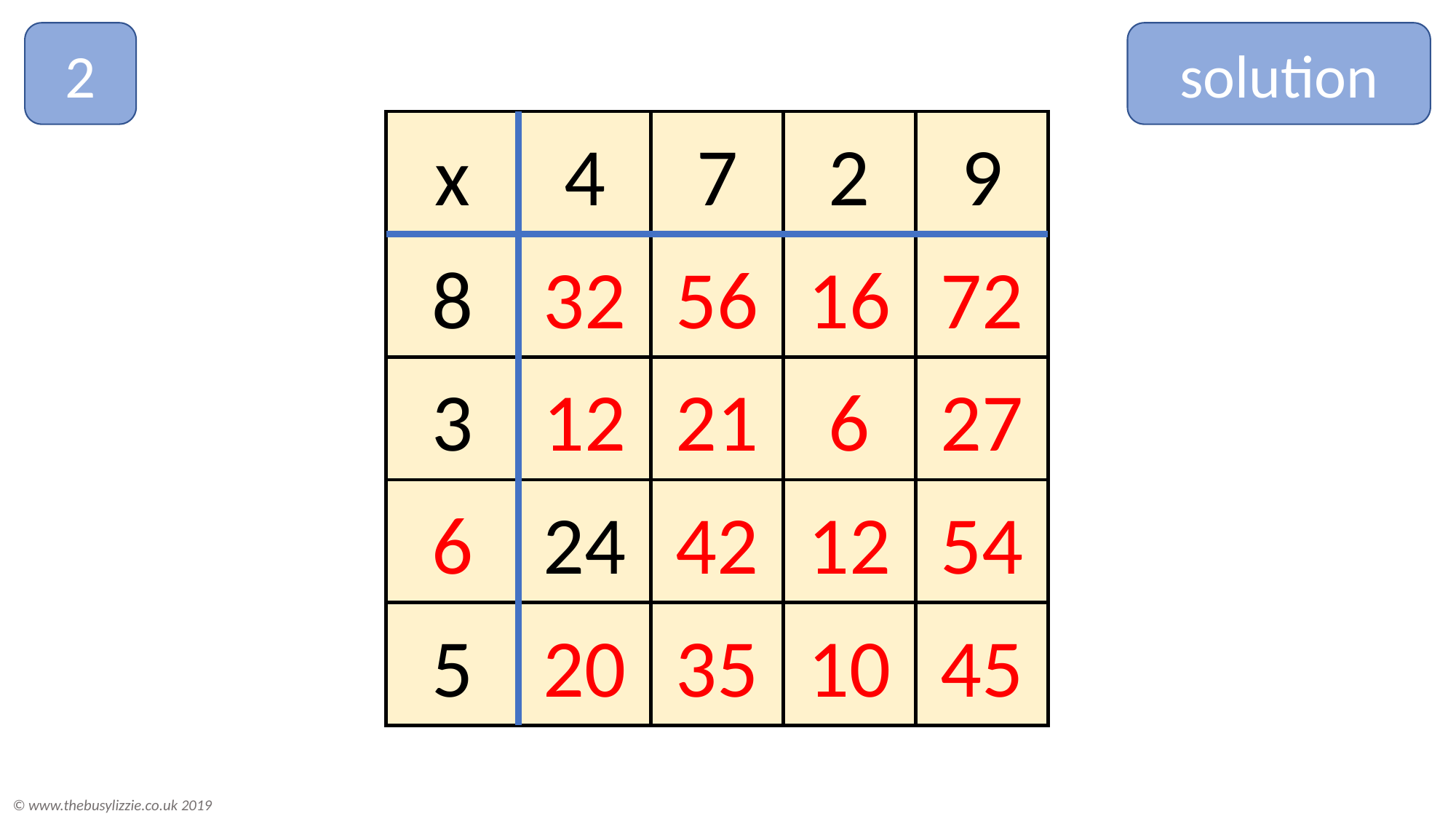

2
solution
x
4
7
2
9
8
32
56
16
72
3
12
21
6
27
6
24
42
12
54
5
20
35
10
45
© www.thebusylizzie.co.uk 2019